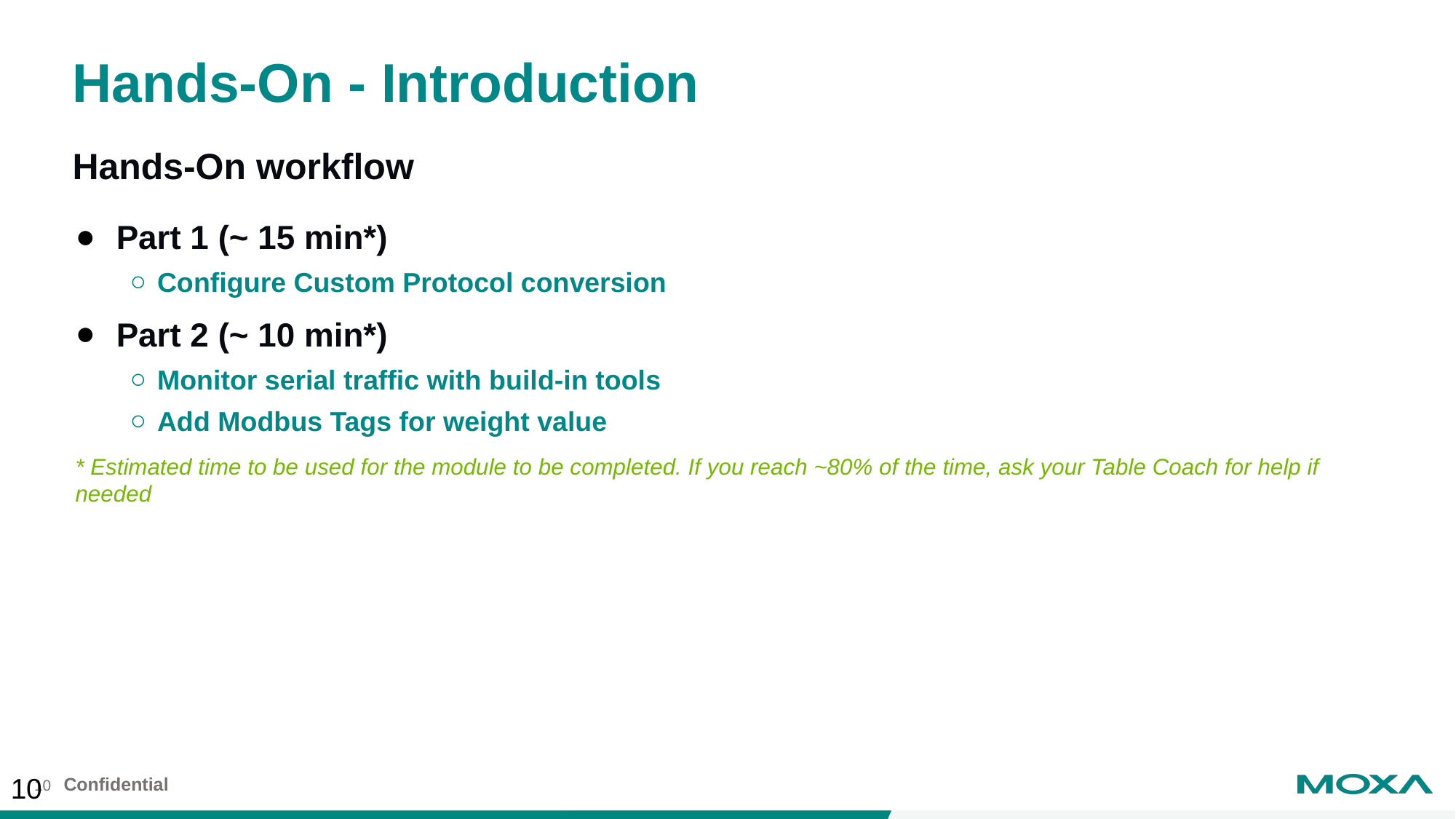

# Hands-On - Introduction
Hands-On workflow
Part 1 (~ 15 min*)
Configure Custom Protocol conversion
Part 2 (~ 10 min*)
Monitor serial traffic with build-in tools
Add Modbus Tags for weight value
* Estimated time to be used for the module to be completed. If you reach ~80% of the time, ask your Table Coach for help if needed
10